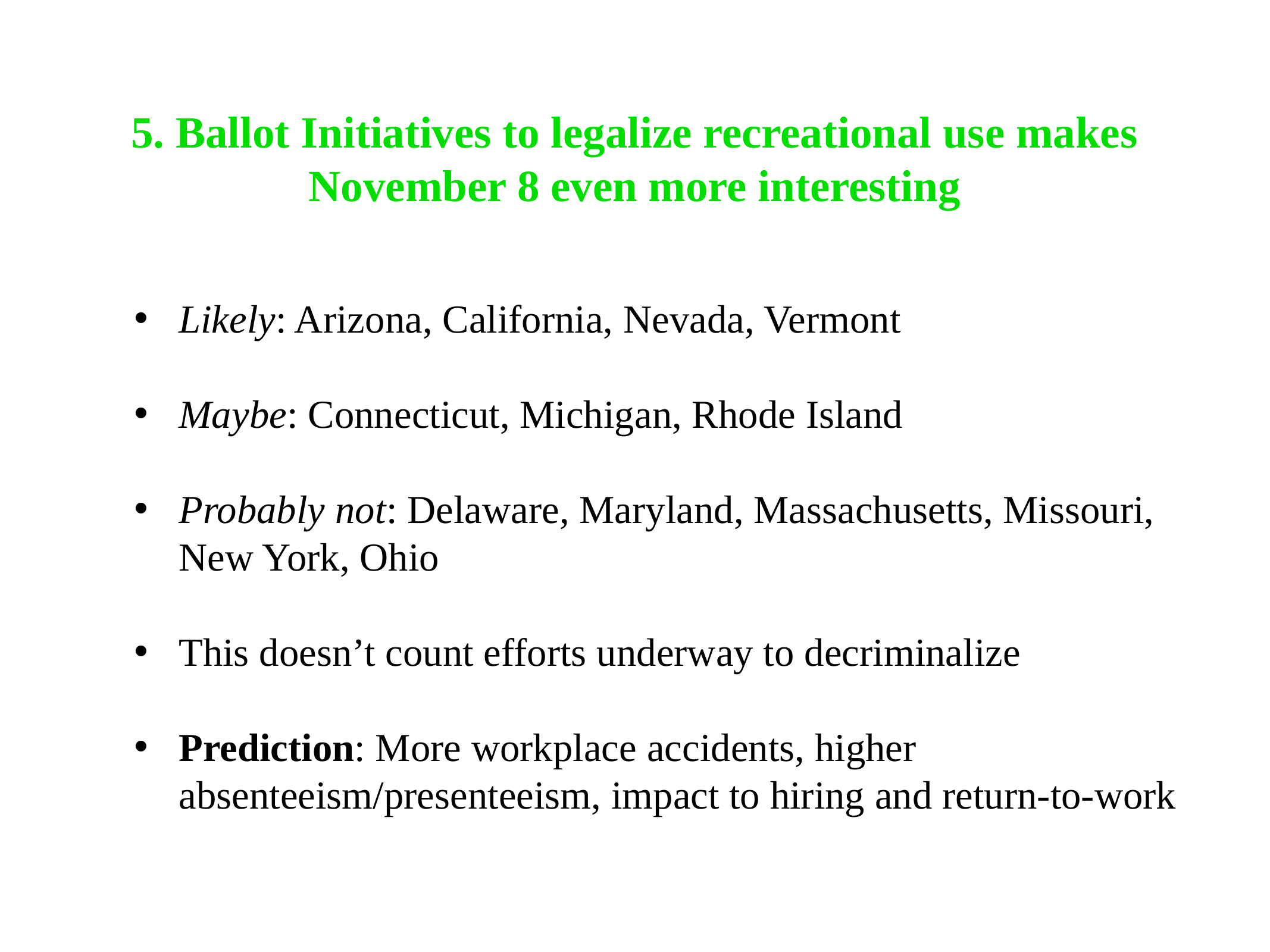

5. Ballot Initiatives to legalize recreational use makes November 8 even more interesting

Likely: Arizona, California, Nevada, Vermont

Maybe: Connecticut, Michigan, Rhode Island

Probably not: Delaware, Maryland, Massachusetts, Missouri, New York, Ohio

This doesn’t count efforts underway to decriminalize

Prediction: More workplace accidents, higher absenteeism/presenteeism, impact to hiring and return-to-work